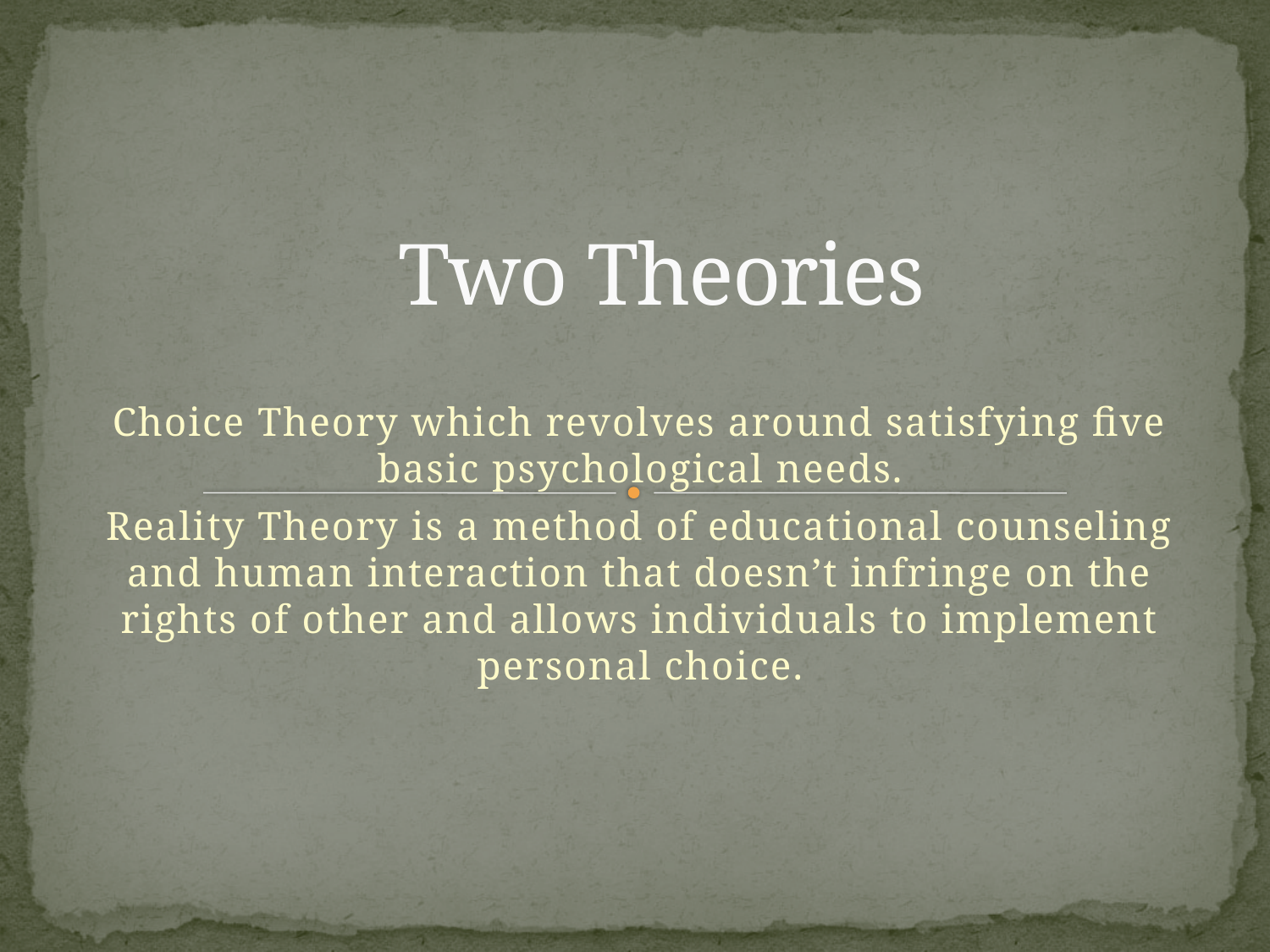

# Two Theories
Choice Theory which revolves around satisfying five basic psychological needs.
Reality Theory is a method of educational counseling and human interaction that doesn’t infringe on the rights of other and allows individuals to implement personal choice.